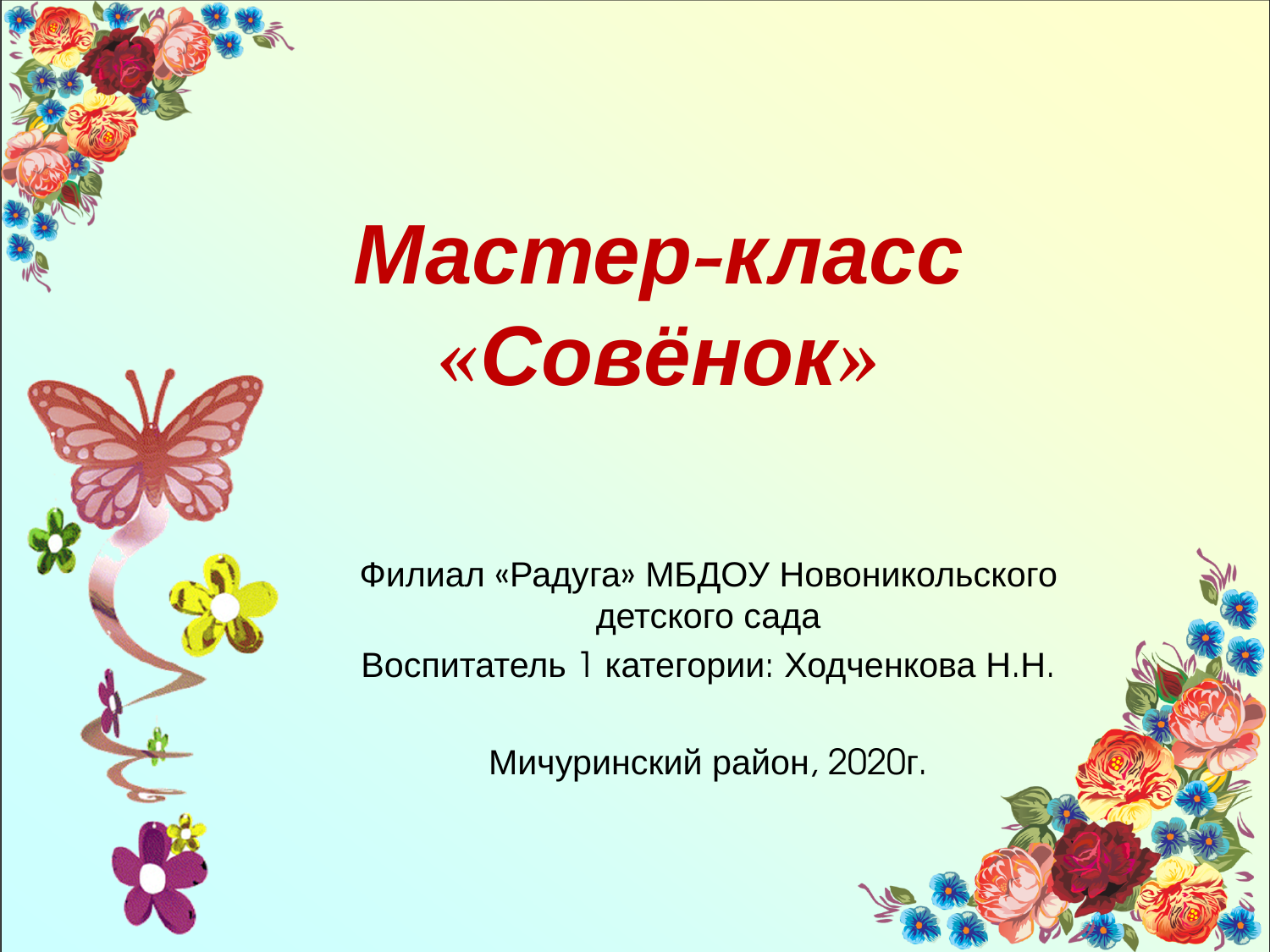

# Мастер-класс «Совёнок»
Филиал «Радуга» МБДОУ Новоникольского детского сада
Воспитатель 1 категории: Ходченкова Н.Н.

Мичуринский район, 2020г.